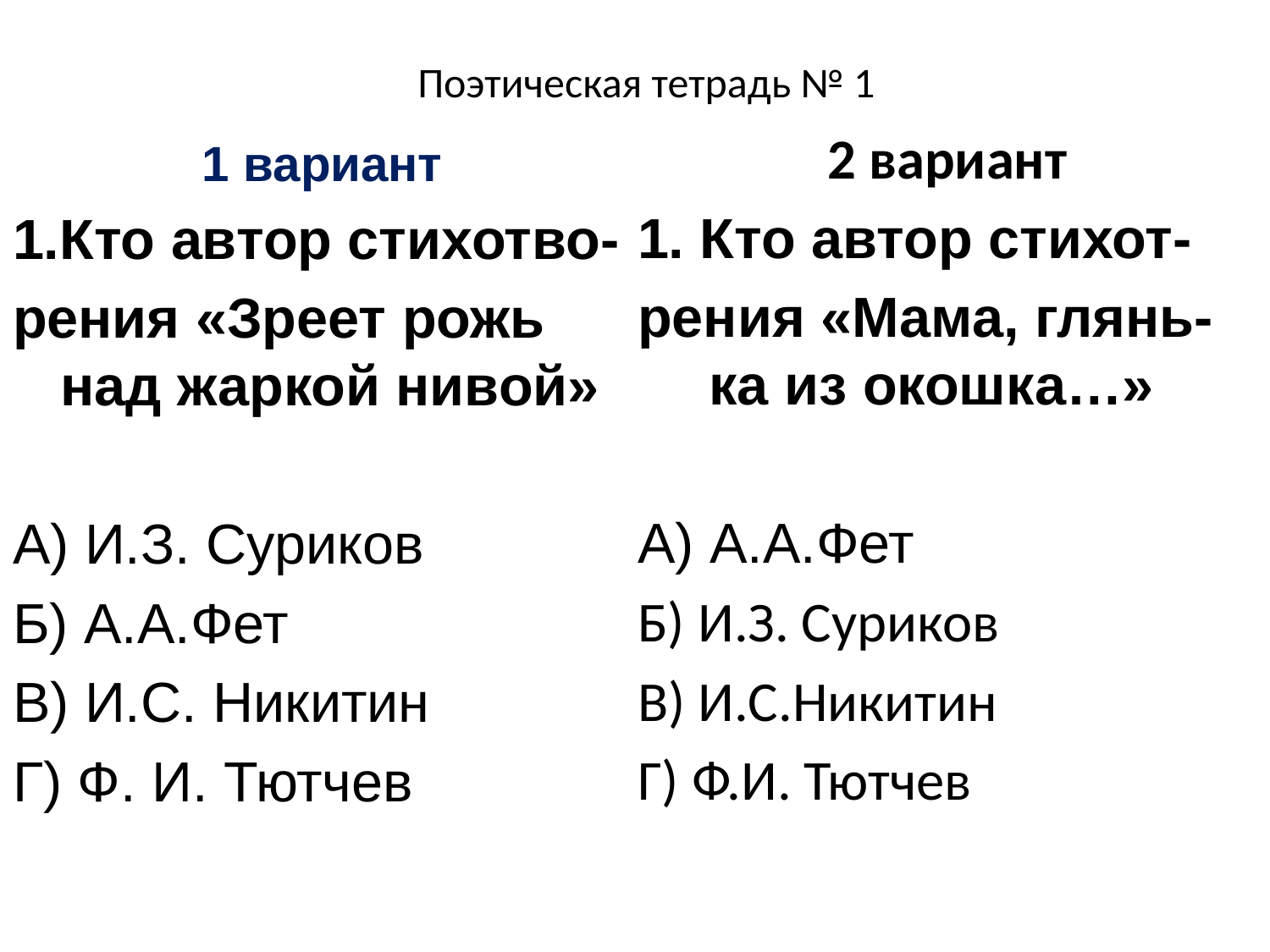

# Поэтическая тетрадь № 1
2 вариант
1. Кто автор стихот-
рения «Мама, глянь-ка из окошка…»

А) А.А.Фет
Б) И.З. Суриков
В) И.С.Никитин
Г) Ф.И. Тютчев

1 вариант
1.Кто автор стихотво-
рения «Зреет рожь над жаркой нивой»

А) И.З. Суриков
Б) А.А.Фет
В) И.С. Никитин
Г) Ф. И. Тютчев